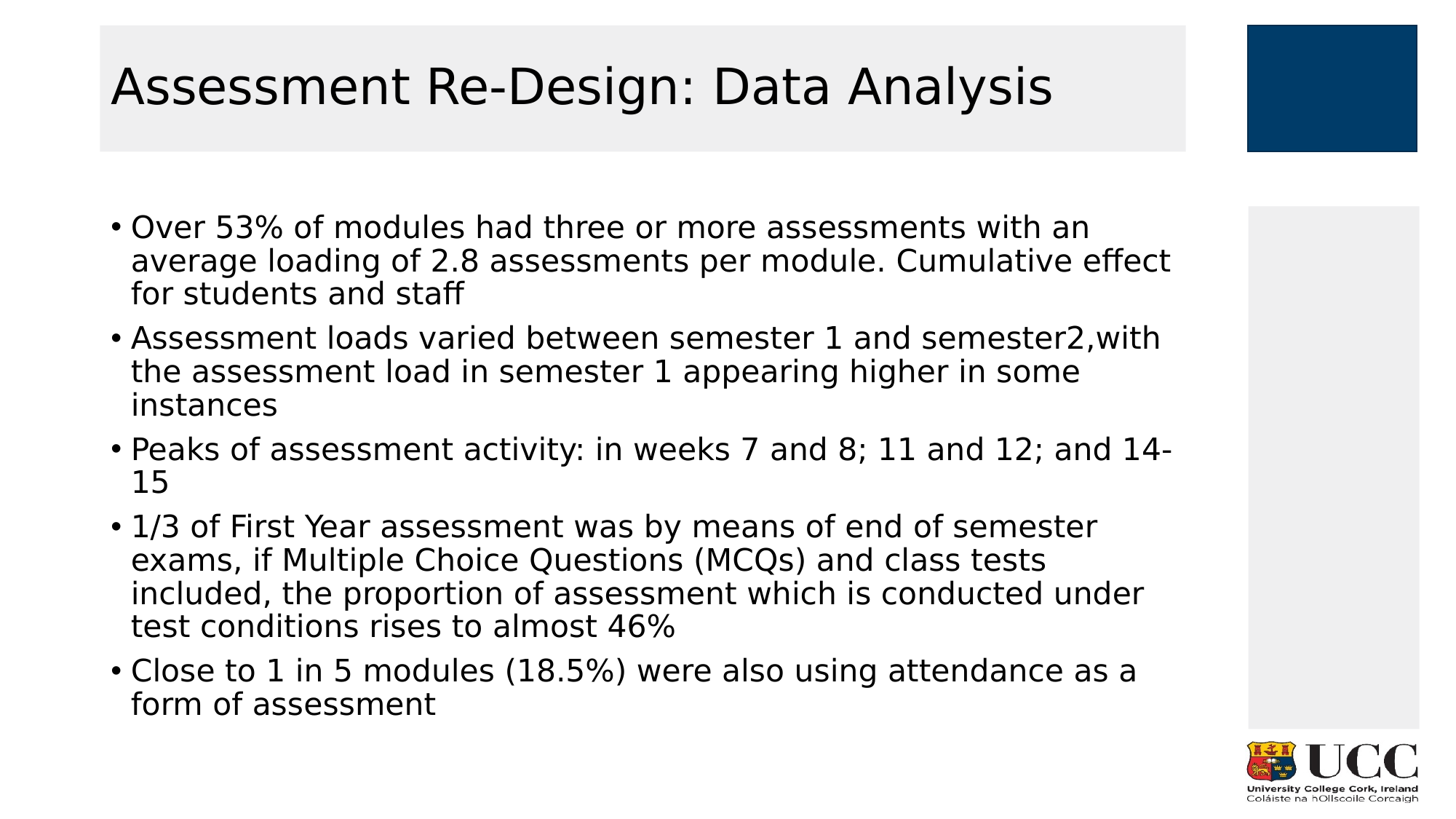

# Assessment Re-Design: Data Analysis
Over 53% of modules had three or more assessments with an average loading of 2.8 assessments per module. Cumulative effect for students and staff
Assessment loads varied between semester 1 and semester2,with the assessment load in semester 1 appearing higher in some instances
Peaks of assessment activity: in weeks 7 and 8; 11 and 12; and 14-15
1/3 of First Year assessment was by means of end of semester exams, if Multiple Choice Questions (MCQs) and class tests included, the proportion of assessment which is conducted under test conditions rises to almost 46%
Close to 1 in 5 modules (18.5%) were also using attendance as a form of assessment